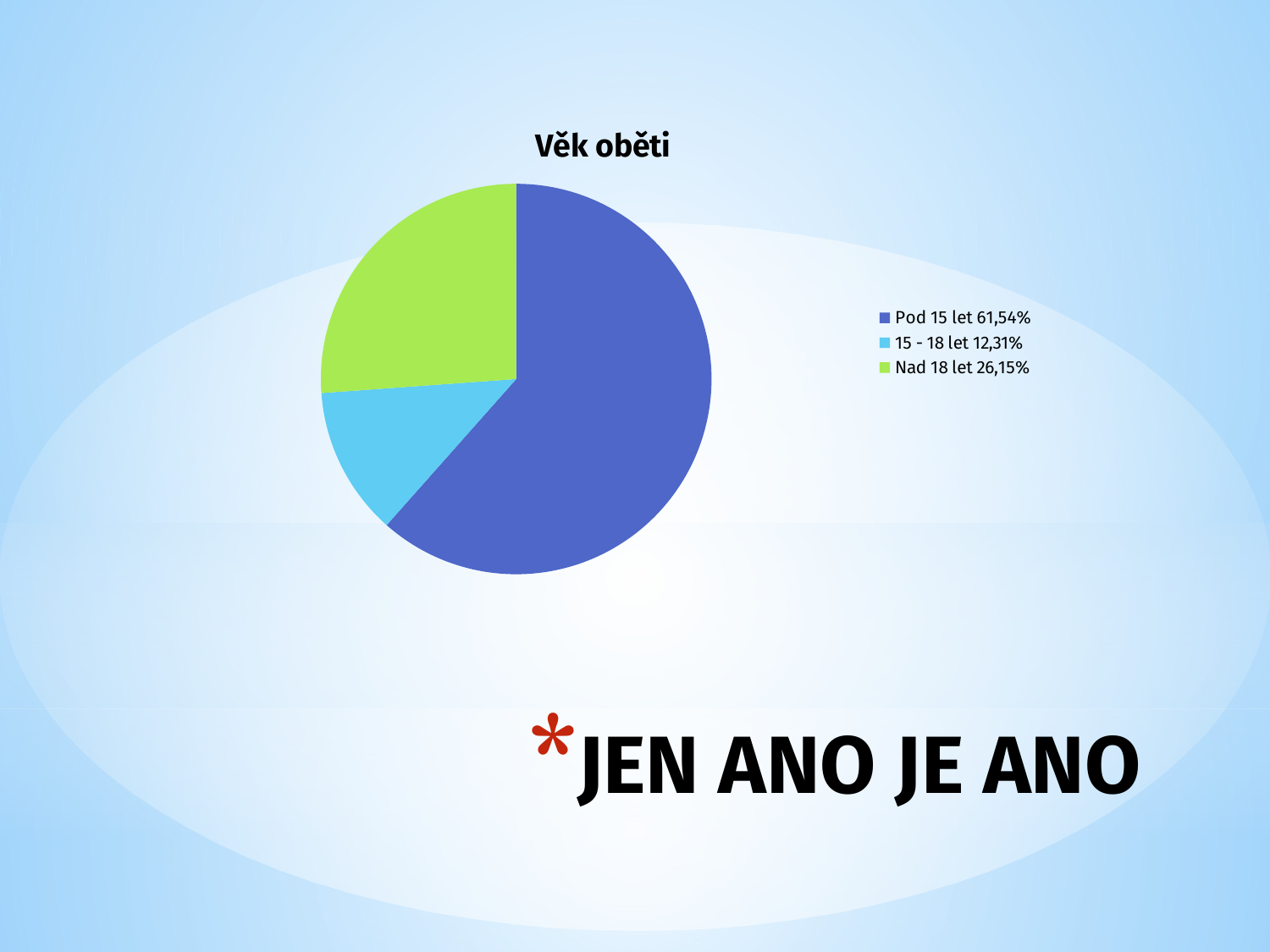

### Chart:

| Category | Věk oběti |
|---|---|
| Pod 15 let 61,54% | 61.54 |
| 15 - 18 let 12,31% | 12.31 |
| Nad 18 let 26,15% | 26.15 |
# JEN ANO JE ANO